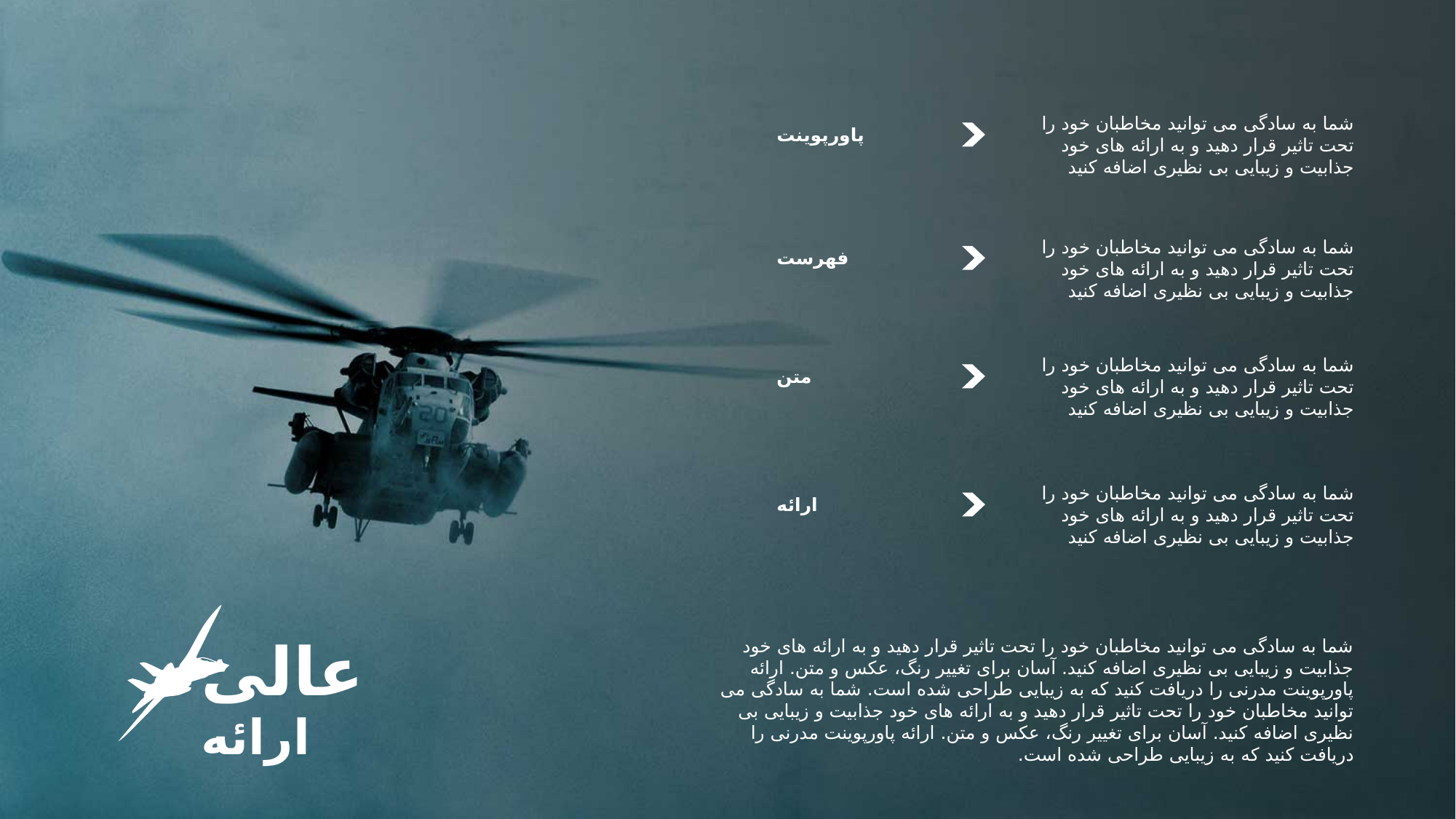

شما به سادگی می توانید مخاطبان خود را تحت تاثیر قرار دهید و به ارائه های خود جذابیت و زیبایی بی نظیری اضافه کنید
پاورپوینت

شما به سادگی می توانید مخاطبان خود را تحت تاثیر قرار دهید و به ارائه های خود جذابیت و زیبایی بی نظیری اضافه کنید
فهرست

شما به سادگی می توانید مخاطبان خود را تحت تاثیر قرار دهید و به ارائه های خود جذابیت و زیبایی بی نظیری اضافه کنید
متن

شما به سادگی می توانید مخاطبان خود را تحت تاثیر قرار دهید و به ارائه های خود جذابیت و زیبایی بی نظیری اضافه کنید
ارائه

عالی
شما به سادگی می توانید مخاطبان خود را تحت تاثیر قرار دهید و به ارائه های خود جذابیت و زیبایی بی نظیری اضافه کنید. آسان برای تغییر رنگ، عکس و متن. ارائه پاورپوینت مدرنی را دریافت کنید که به زیبایی طراحی شده است. شما به سادگی می توانید مخاطبان خود را تحت تاثیر قرار دهید و به ارائه های خود جذابیت و زیبایی بی نظیری اضافه کنید. آسان برای تغییر رنگ، عکس و متن. ارائه پاورپوینت مدرنی را دریافت کنید که به زیبایی طراحی شده است.
ارائه